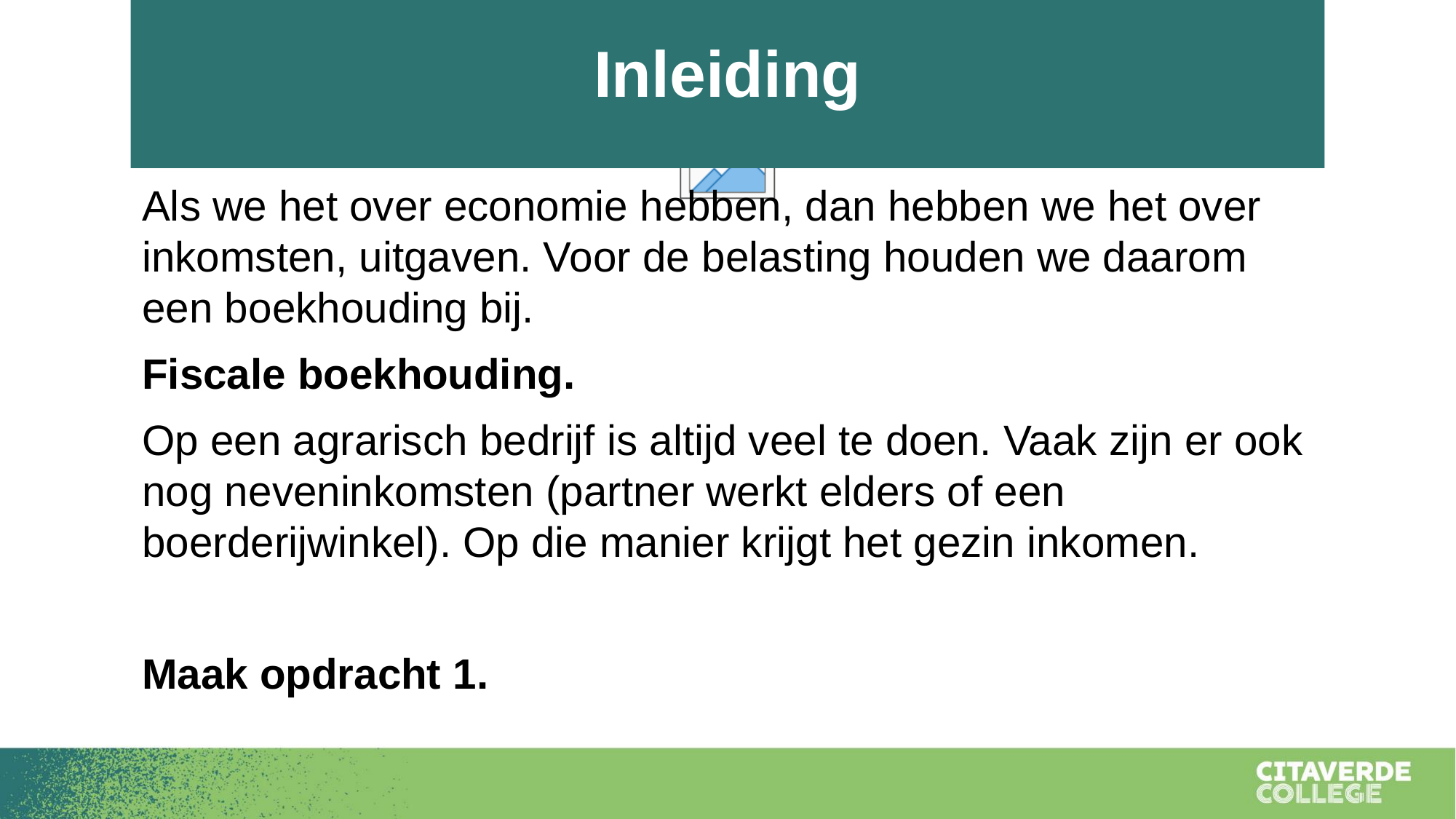

Inleiding
Als we het over economie hebben, dan hebben we het over inkomsten, uitgaven. Voor de belasting houden we daarom een boekhouding bij.
Fiscale boekhouding.
Op een agrarisch bedrijf is altijd veel te doen. Vaak zijn er ook nog neveninkomsten (partner werkt elders of een boerderijwinkel). Op die manier krijgt het gezin inkomen.

Maak opdracht 1.